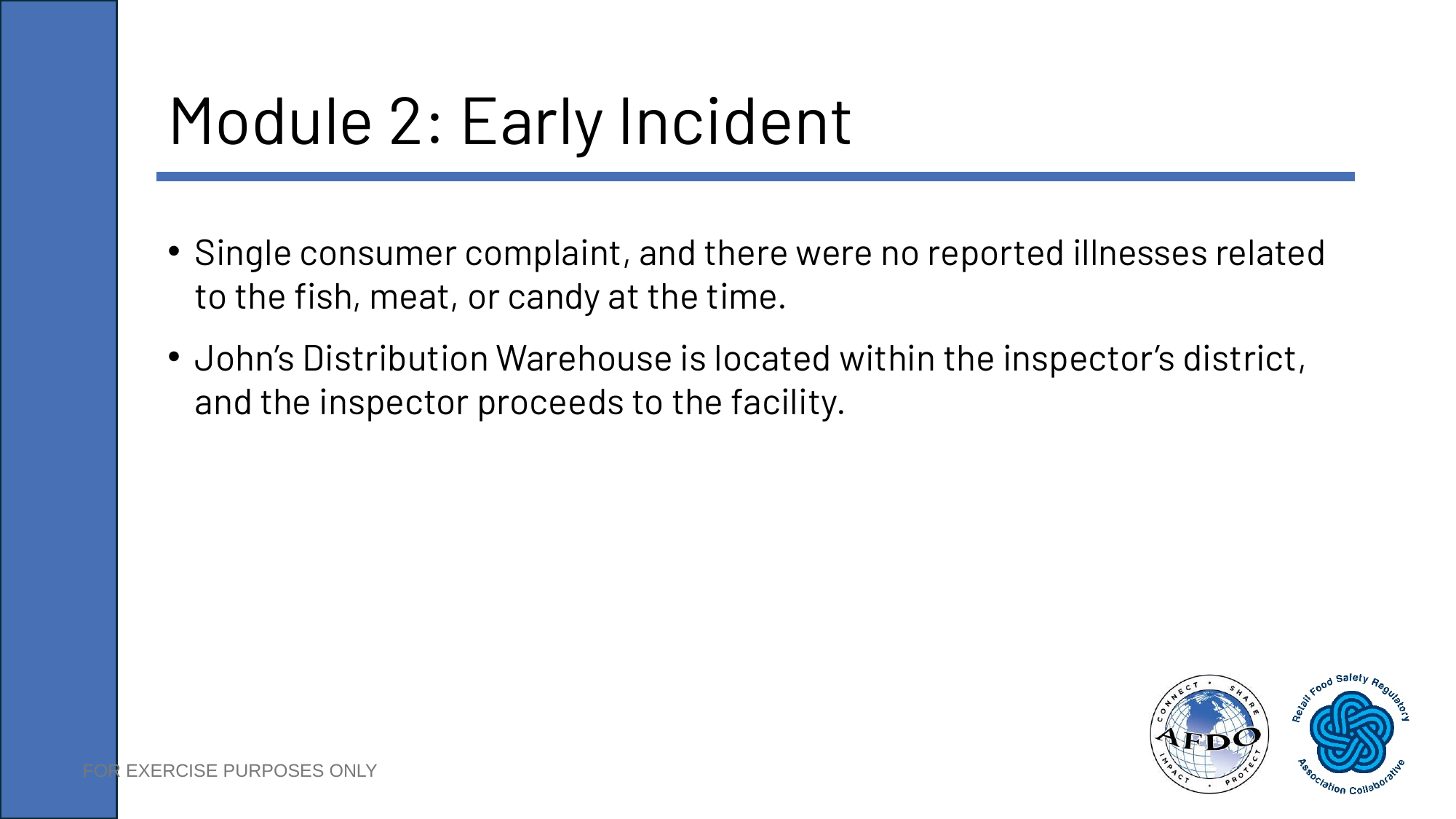

# Module 2: Early Incident
Single consumer complaint, and there were no reported illnesses related to the fish, meat, or candy at the time.
John’s Distribution Warehouse is located within the inspector’s district, and the inspector proceeds to the facility.

FOR EXERCISE PURPOSES ONLY